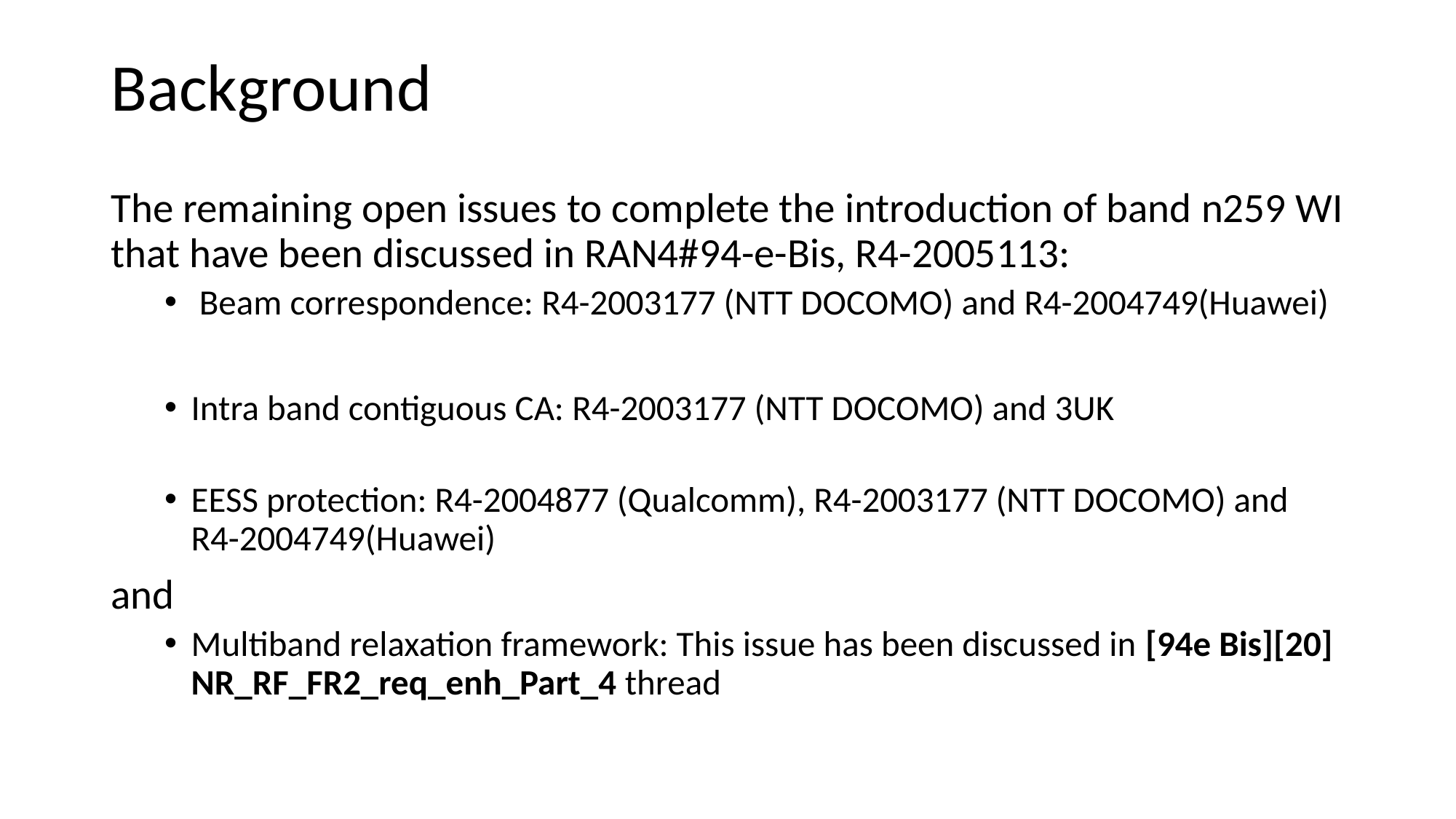

# Background
The remaining open issues to complete the introduction of band n259 WI that have been discussed in RAN4#94-e-Bis, R4-2005113:
 Beam correspondence: R4-2003177 (NTT DOCOMO) and R4-2004749(Huawei)

Intra band contiguous CA: R4-2003177 (NTT DOCOMO) and 3UK

EESS protection: R4-2004877 (Qualcomm), R4-2003177 (NTT DOCOMO) and R4-2004749(Huawei)
and
Multiband relaxation framework: This issue has been discussed in [94e Bis][20] NR_RF_FR2_req_enh_Part_4 thread